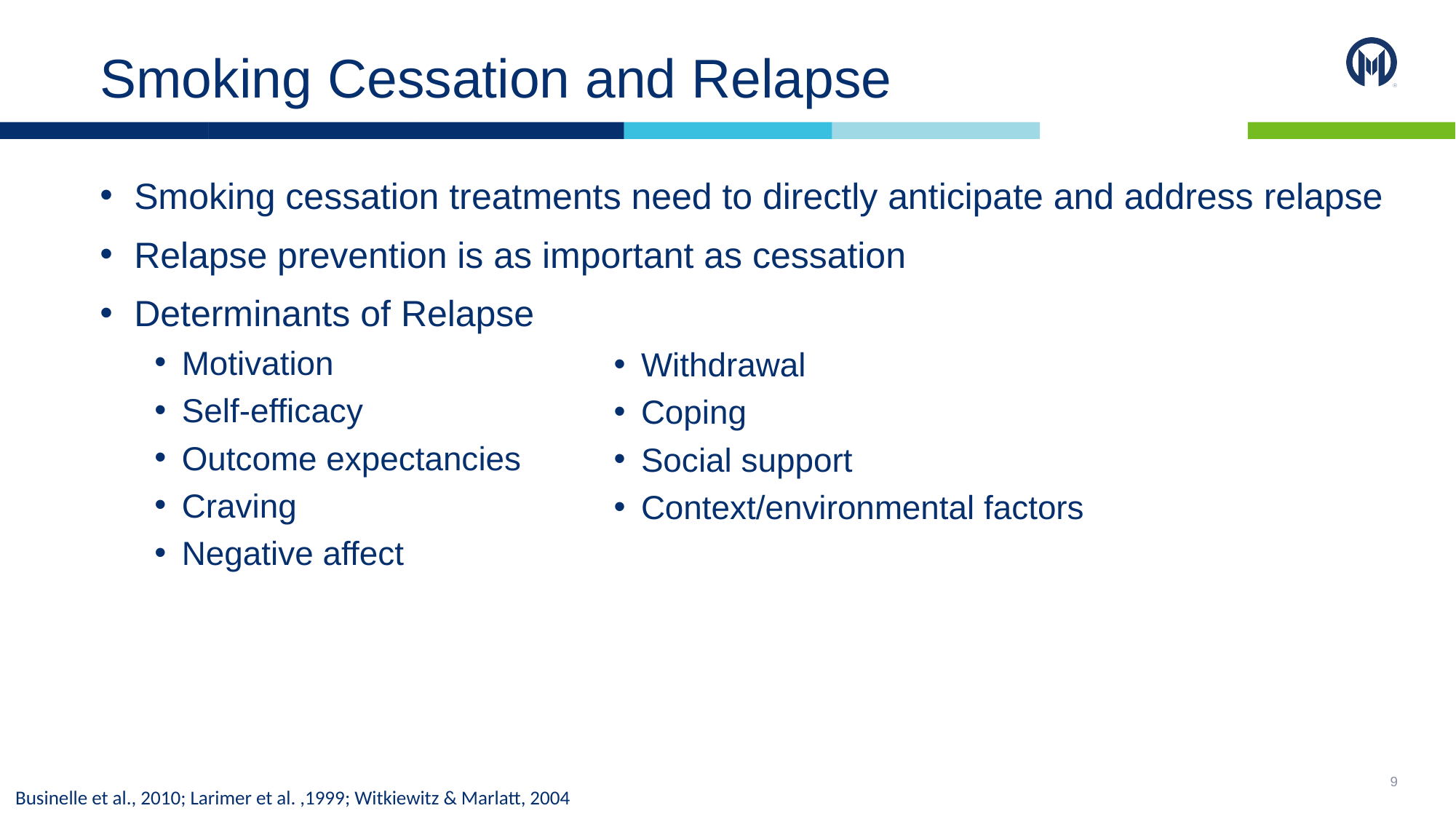

# Smoking Cessation and Relapse
Smoking cessation treatments need to directly anticipate and address relapse
Relapse prevention is as important as cessation
Determinants of Relapse
Motivation
Self-efficacy
Outcome expectancies
Craving
Negative affect

Withdrawal
Coping
Social support
Context/environmental factors
9
Businelle et al., 2010; Larimer et al. ,1999; Witkiewitz & Marlatt, 2004